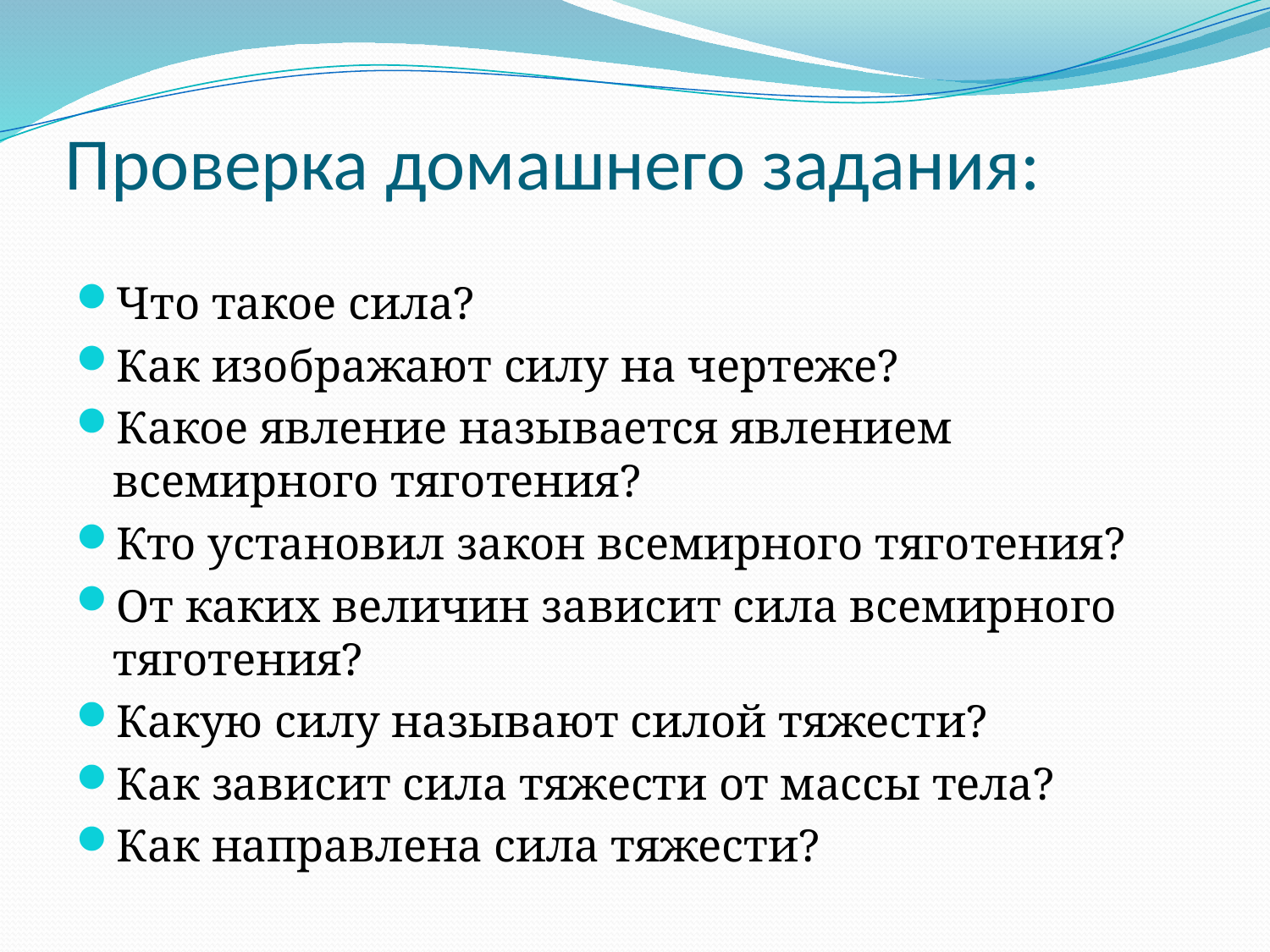

# Проверка домашнего задания:
Что такое сила?
Как изображают силу на чертеже?
Какое явление называется явлением всемирного тяготения?
Кто установил закон всемирного тяготения?
От каких величин зависит сила всемирного тяготения?
Какую силу называют силой тяжести?
Как зависит сила тяжести от массы тела?
Как направлена сила тяжести?